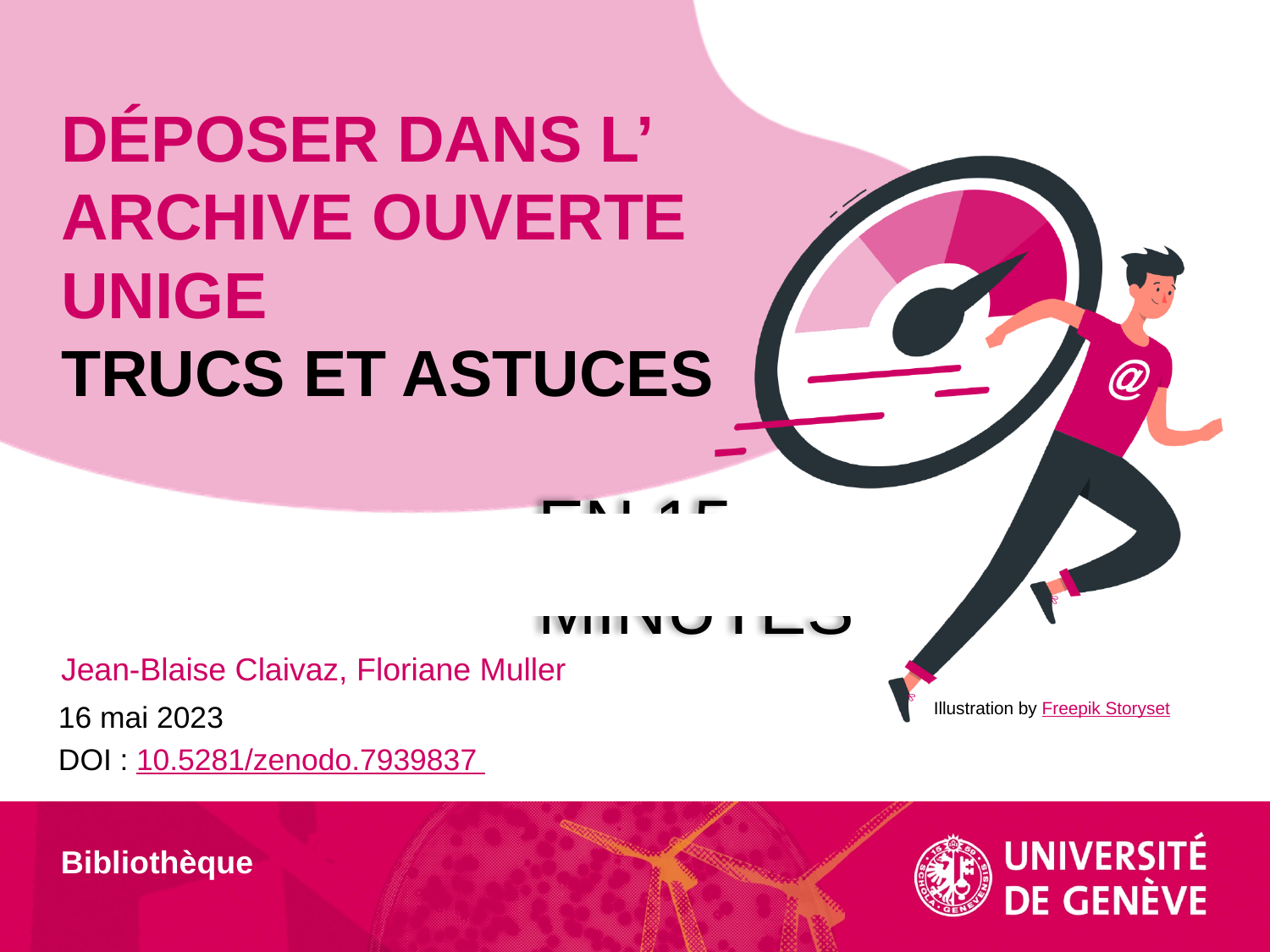

# Déposer dans l’ Archive ouverte UNIGE Trucs et Astuces

Jean-Blaise Claivaz, Floriane Muller
16 mai 2023
DOI : 10.5281/zenodo.7939837